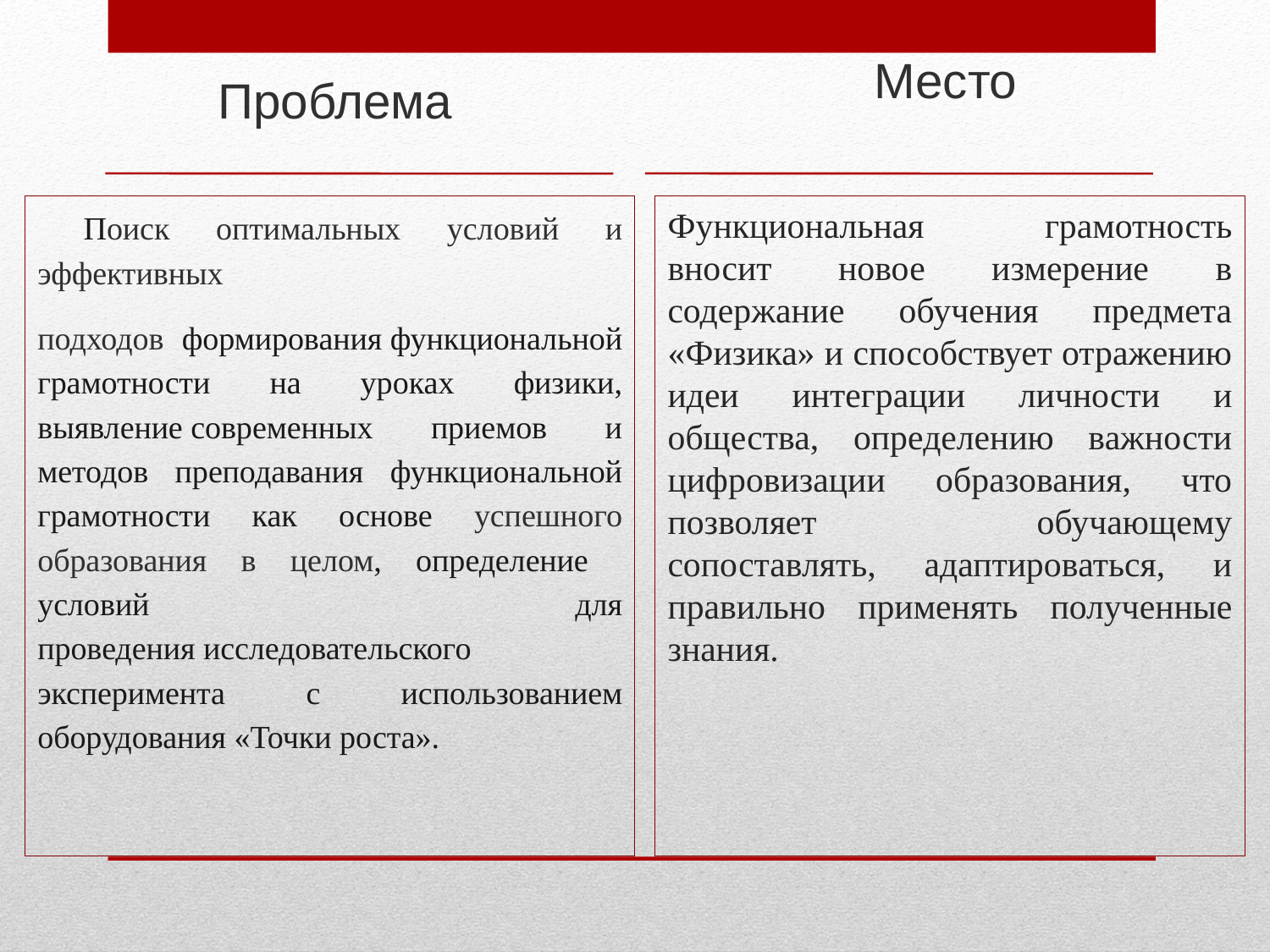

Место
Проблема
 Поиск оптимальных условий и эффективных
подходов формирования функциональной грамотности на уроках физики, выявление современных приемов и методов преподавания функциональной грамотности как основе успешного образования в целом, определение  условий для проведения исследовательского эксперимента с использованием оборудования «Точки роста».

Функциональная грамотность вносит новое измерение в содержание обучения предмета «Физика» и способствует отражению идеи интеграции личности и общества, определению важности цифровизации образования, что позволяет обучающему сопоставлять, адаптироваться, и правильно применять полученные знания.